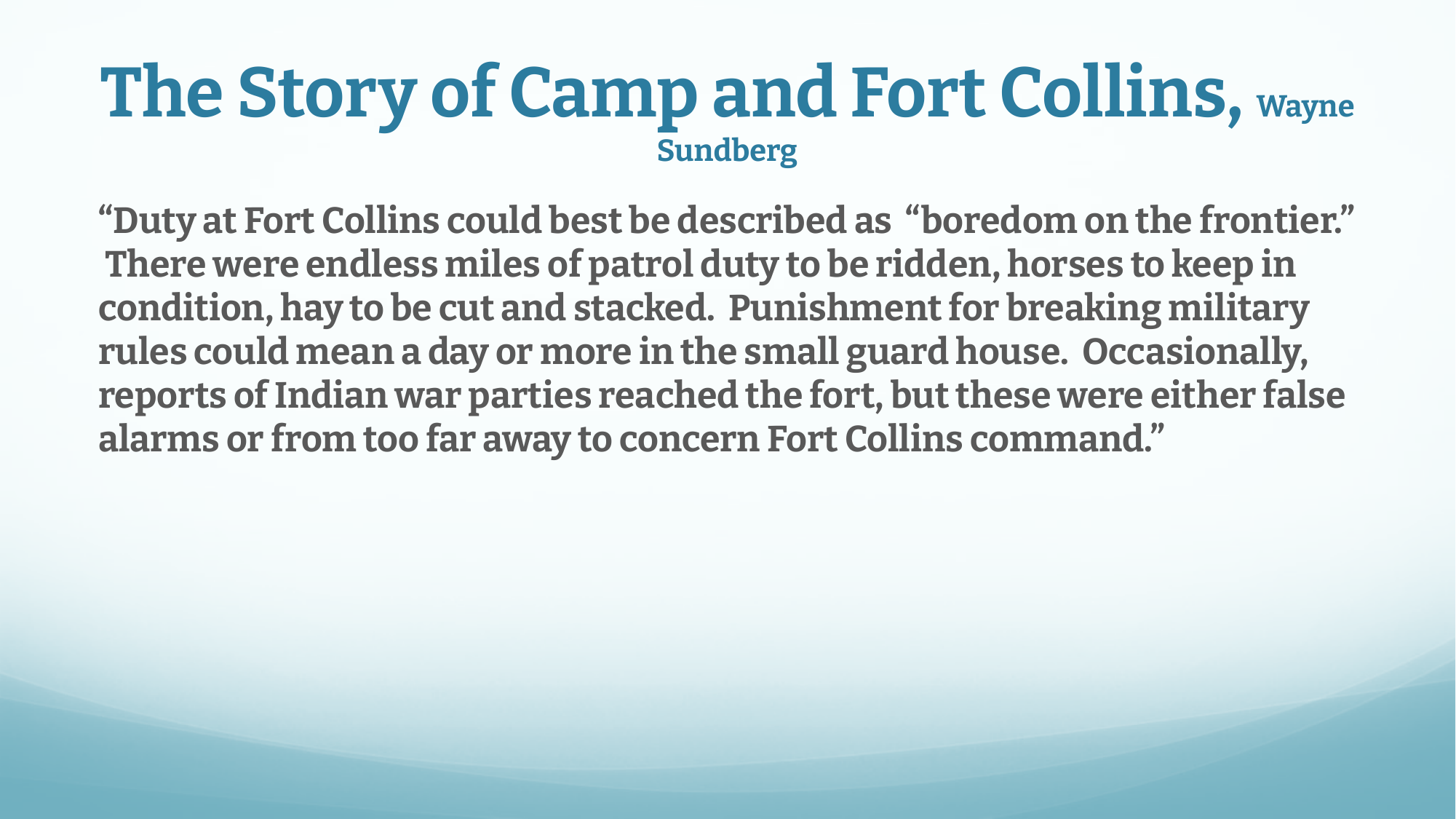

# The Story of Camp and Fort Collins, Wayne Sundberg
“Duty at Fort Collins could best be described as  “boredom on the frontier.”  There were endless miles of patrol duty to be ridden, horses to keep in condition, hay to be cut and stacked.  Punishment for breaking military rules could mean a day or more in the small guard house.  Occasionally, reports of Indian war parties reached the fort, but these were either false alarms or from too far away to concern Fort Collins command.”